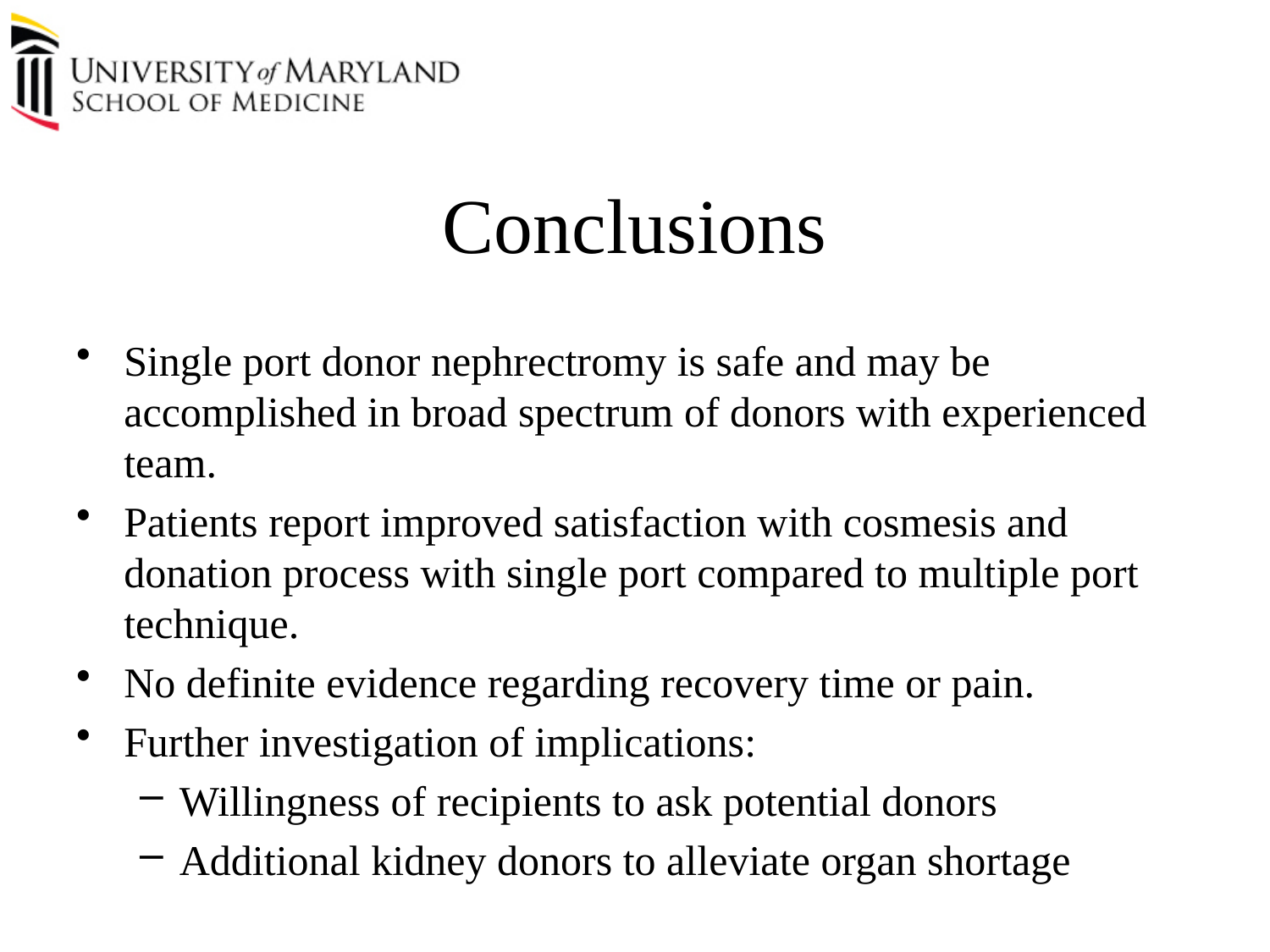

Conclusions
Single port donor nephrectromy is safe and may be accomplished in broad spectrum of donors with experienced team.
Patients report improved satisfaction with cosmesis and donation process with single port compared to multiple port technique.
No definite evidence regarding recovery time or pain.
Further investigation of implications:
Willingness of recipients to ask potential donors
Additional kidney donors to alleviate organ shortage